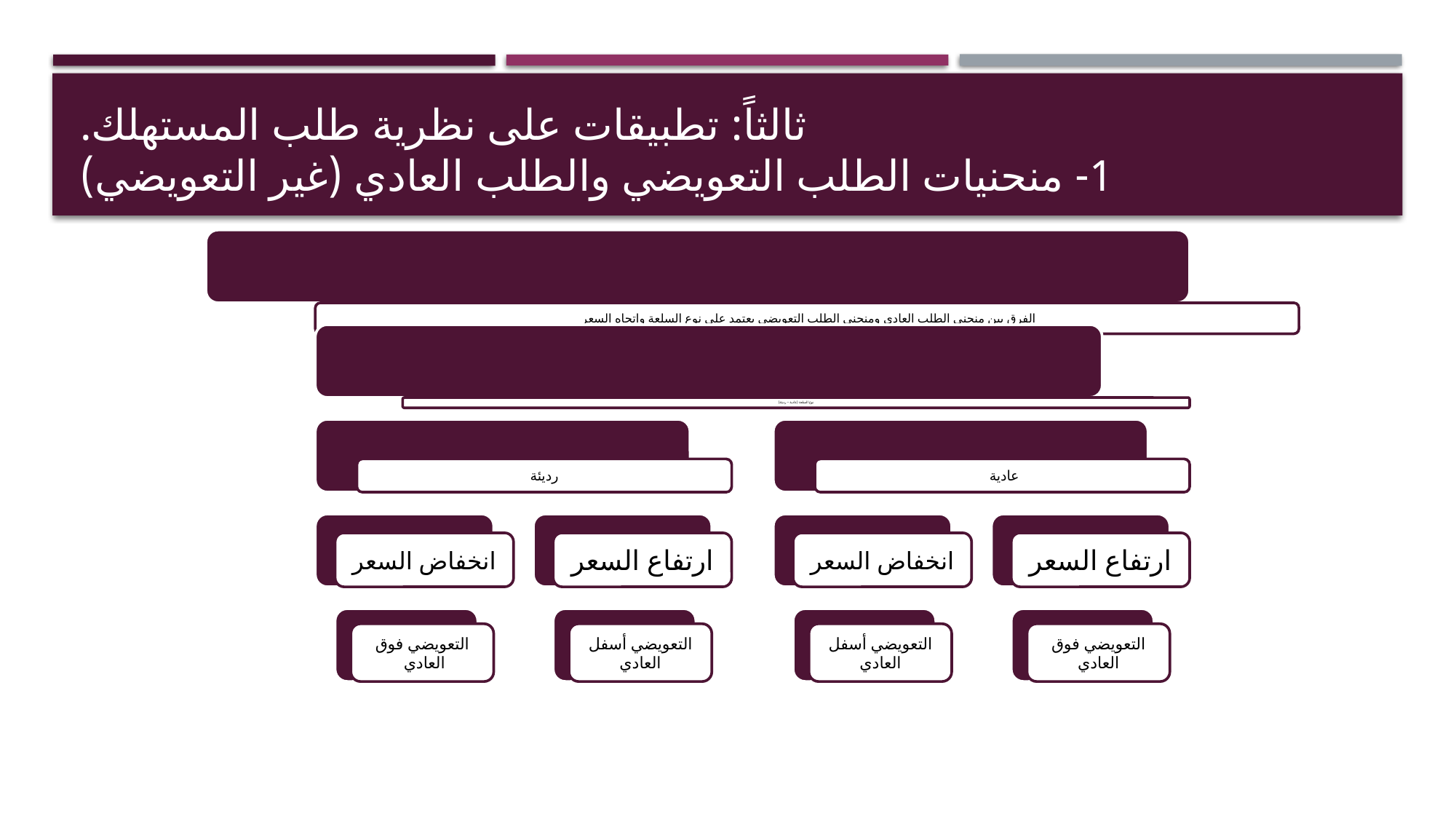

# ثالثاً: تطبيقات على نظرية طلب المستهلك. 1- منحنيات الطلب التعويضي والطلب العادي (غير التعويضي)
الفرق بين منحنى الطلب العادي ومنحنى الطلب التعويضي يعتمد على نوع السلعة واتجاه السعر
نوع السلعة (عادية – رديئة)
رديئة
عادية
انخفاض السعر
ارتفاع السعر
انخفاض السعر
ارتفاع السعر
التعويضي فوق العادي
التعويضي أسفل العادي
التعويضي أسفل العادي
التعويضي فوق العادي